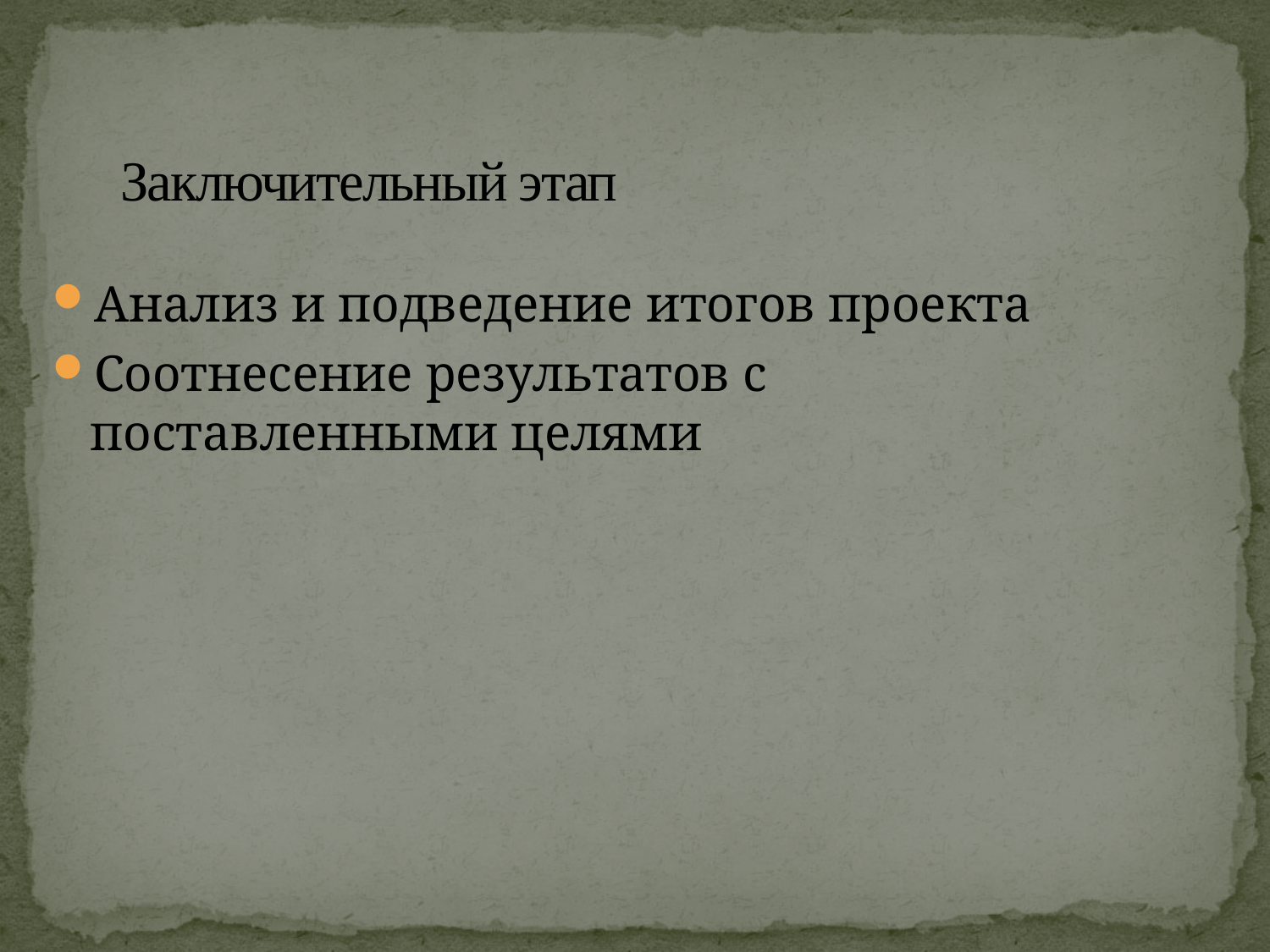

# Заключительный этап
Анализ и подведение итогов проекта
Соотнесение результатов с поставленными целями